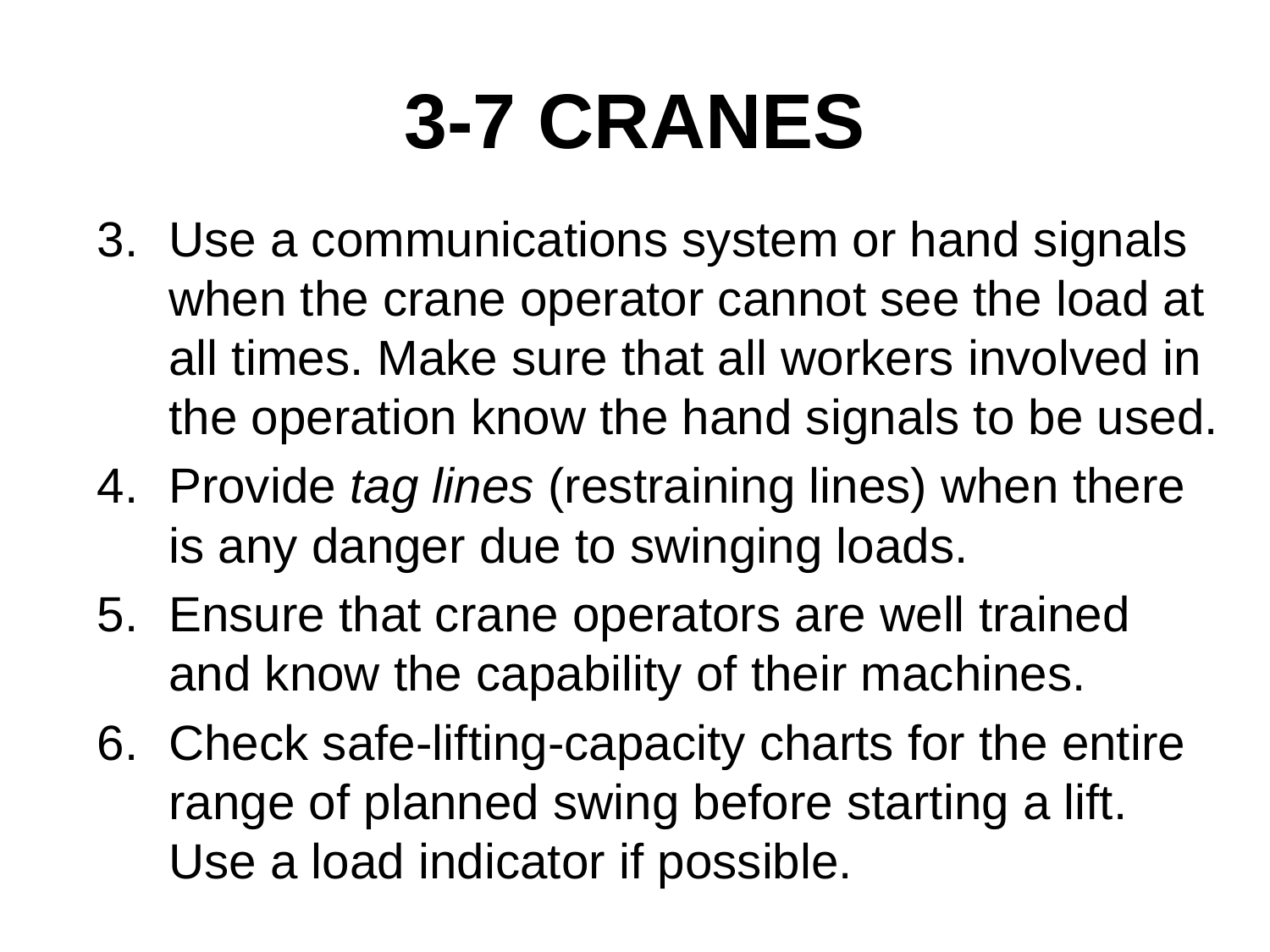

# 3-7 CRANES
Use a communications system or hand signals when the crane operator cannot see the load at all times. Make sure that all workers involved in the operation know the hand signals to be used.
Provide tag lines (restraining lines) when there is any danger due to swinging loads.
Ensure that crane operators are well trained and know the capability of their machines.
Check safe-lifting-capacity charts for the entire range of planned swing before starting a lift. Use a load indicator if possible.